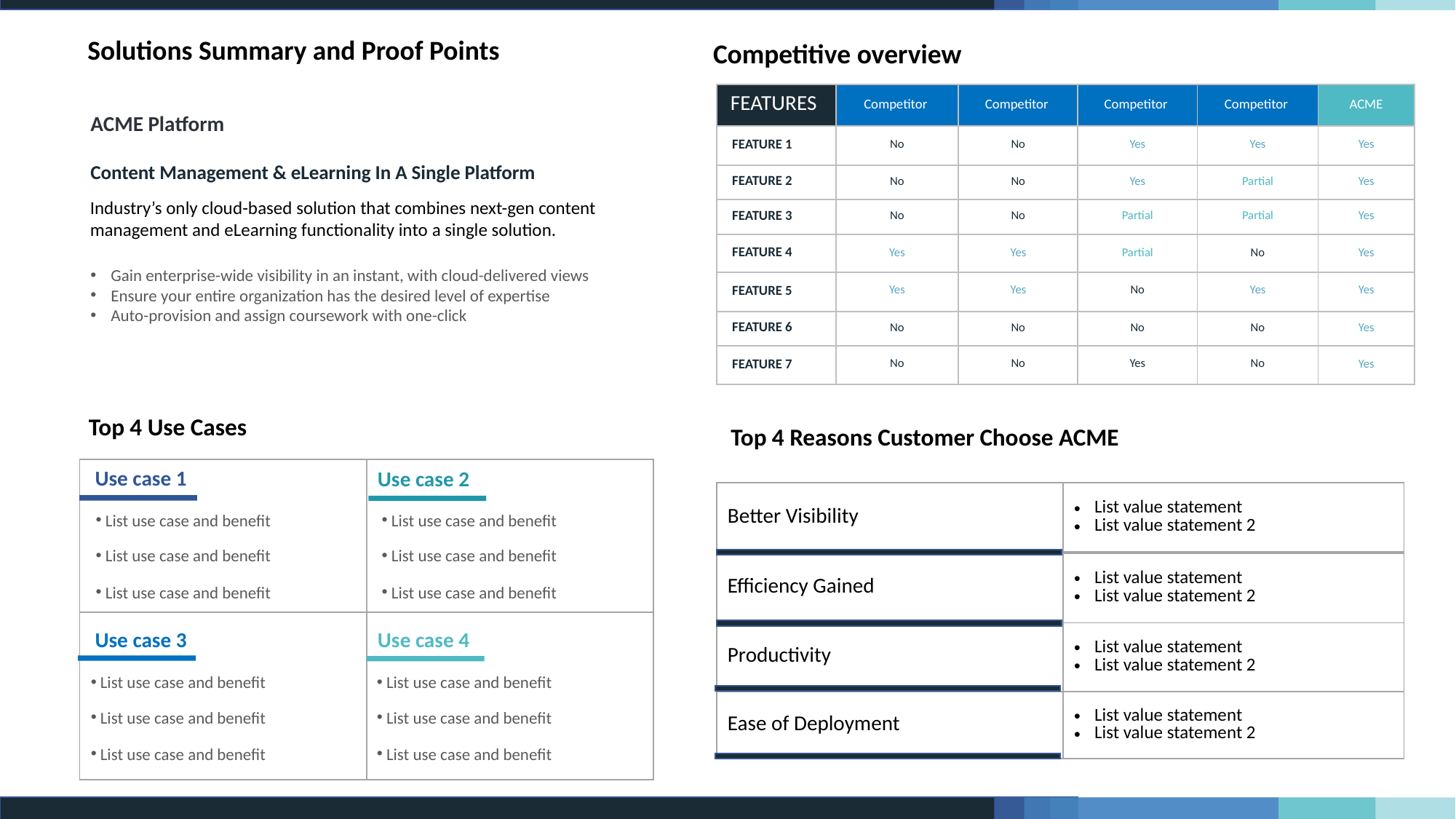

Solutions Summary and Proof Points
Competitive overview

| FEATURES | Competitor | Competitor | Competitor | Competitor | ACME |
| --- | --- | --- | --- | --- | --- |
| FEATURE 1 | No | No | Yes | Yes | Yes |
| FEATURE 2 | No | No | Yes | Partial | Yes |
| FEATURE 3 | No | No | Partial | Partial | Yes |
| FEATURE 4 | Yes | Yes | Partial | No | Yes |
| FEATURE 5 | Yes | Yes | No | Yes | Yes |
| FEATURE 6 | No | No | No | No | Yes |
| FEATURE 7 | No | No | Yes | No | Yes |
ACME Platform
Content Management & eLearning In A Single Platform

Industry’s only cloud-based solution that combines next-gen content management and eLearning functionality into a single solution.
Gain enterprise-wide visibility in an instant, with cloud-delivered views
Ensure your entire organization has the desired level of expertise
Auto-provision and assign coursework with one-click
Top 4 Use Cases
Top 4 Reasons Customer Choose ACME

Use case 2
Use case 1
|  |  |
| --- | --- |
|  |  |
| Better Visibility | List value statement List value statement 2 |
| --- | --- |
| Efficiency Gained | List value statement List value statement 2 |
| Productivity | List value statement List value statement 2 |
| Ease of Deployment | List value statement List value statement 2 |

 List use case and benefit
 List use case and benefit
 List use case and benefit
 List use case and benefit

 List use case and benefit
 List use case and benefit

Use case 3
Use case 4

 List use case and benefit
 List use case and benefit

 List use case and benefit
 List use case and benefit
 List use case and benefit
 List use case and benefit